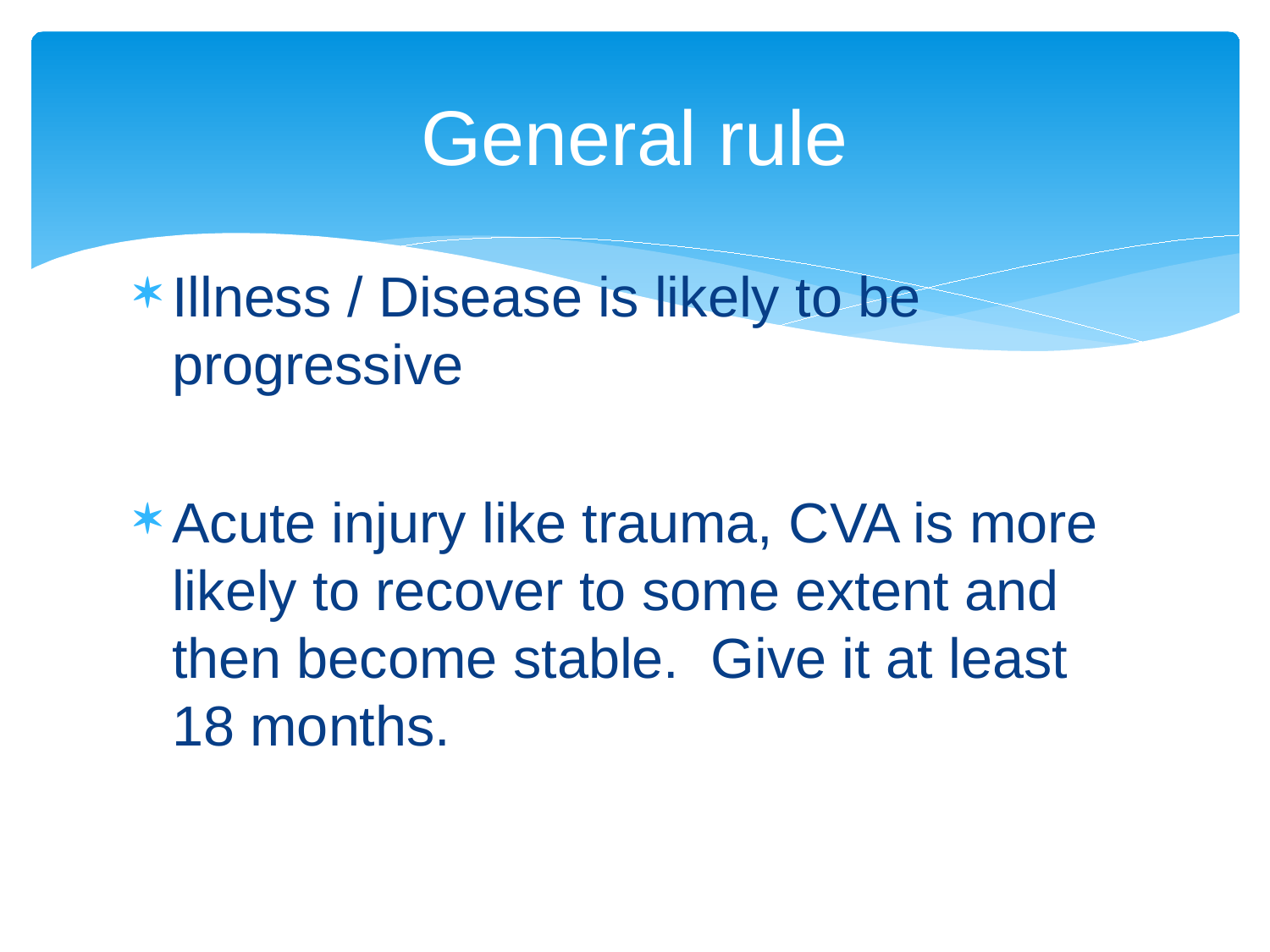

# General rule
Illness / Disease is likely to be progressive

Acute injury like trauma, CVA is more likely to recover to some extent and then become stable.  Give it at least 18 months.